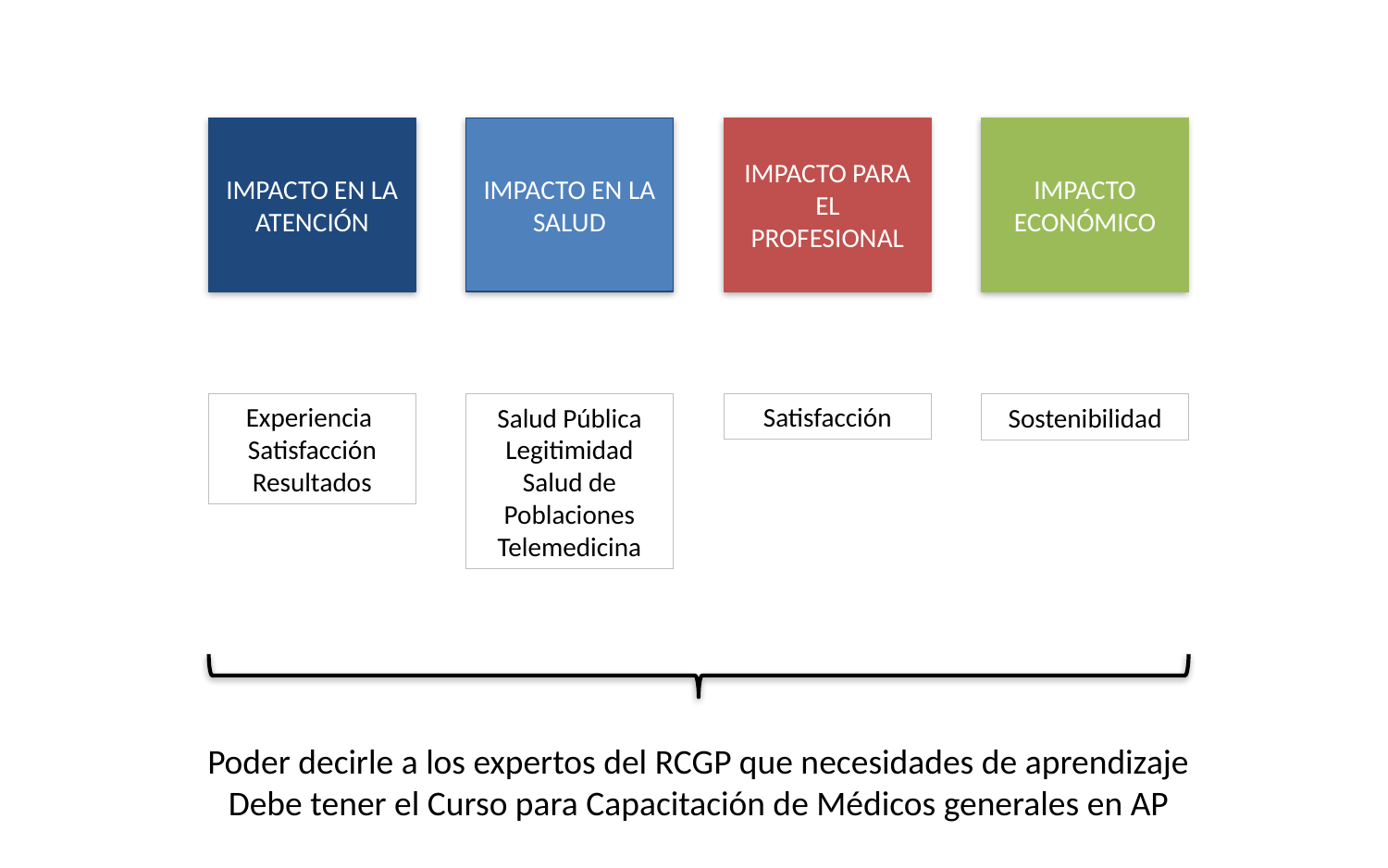

IMPACTO EN LA ATENCIÓN
IMPACTO EN LA SALUD
IMPACTO PARA EL PROFESIONAL
IMPACTO ECONÓMICO

Experiencia
Satisfacción
Resultados
Satisfacción
Salud Pública
Legitimidad
Salud de Poblaciones
Telemedicina
Sostenibilidad
Poder decirle a los expertos del RCGP que necesidades de aprendizaje
Debe tener el Curso para Capacitación de Médicos generales en AP